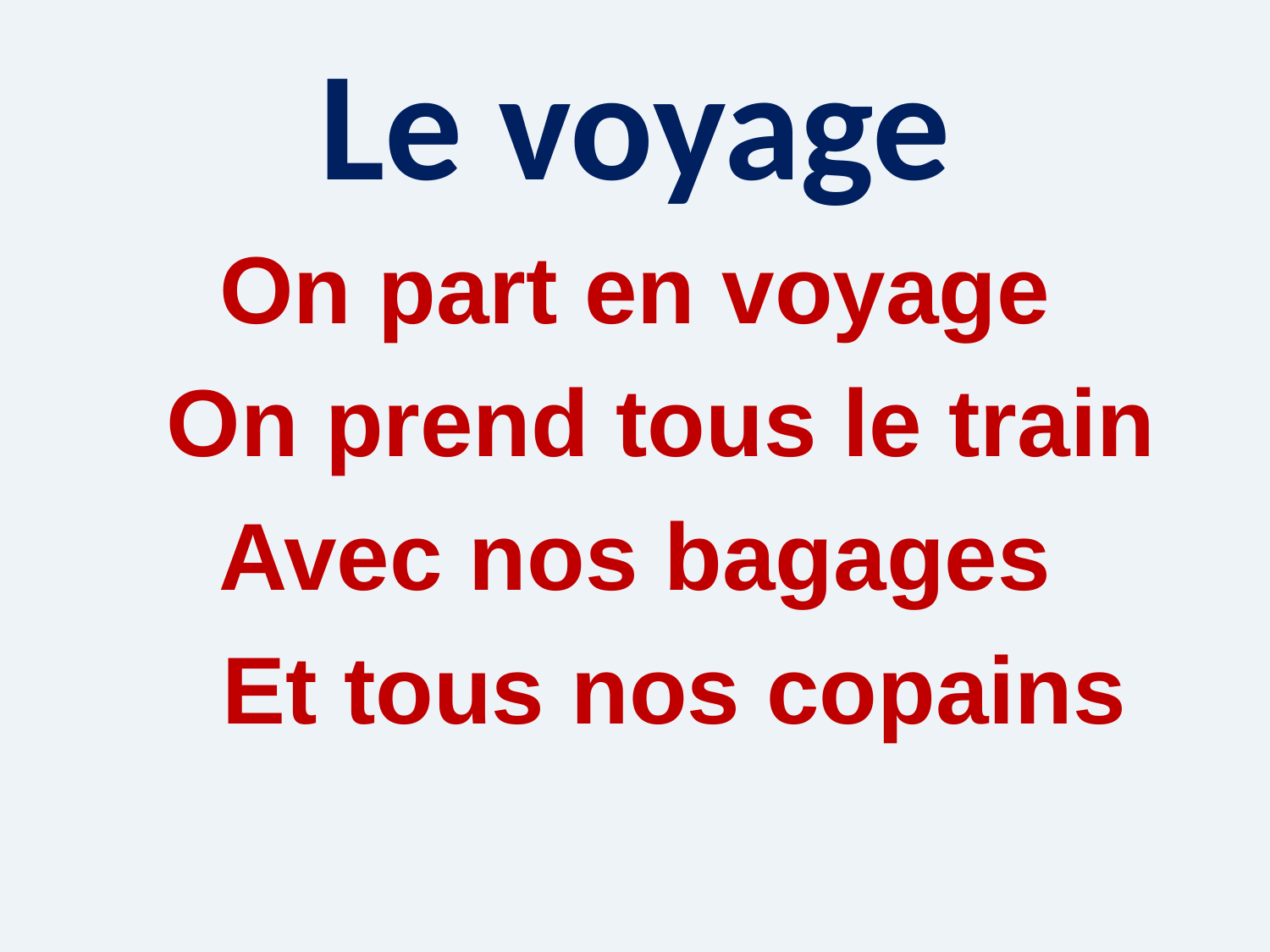

# Le voyage
On part en voyage
  On prend tous le train
Avec nos bagages
   Et tous nos copains